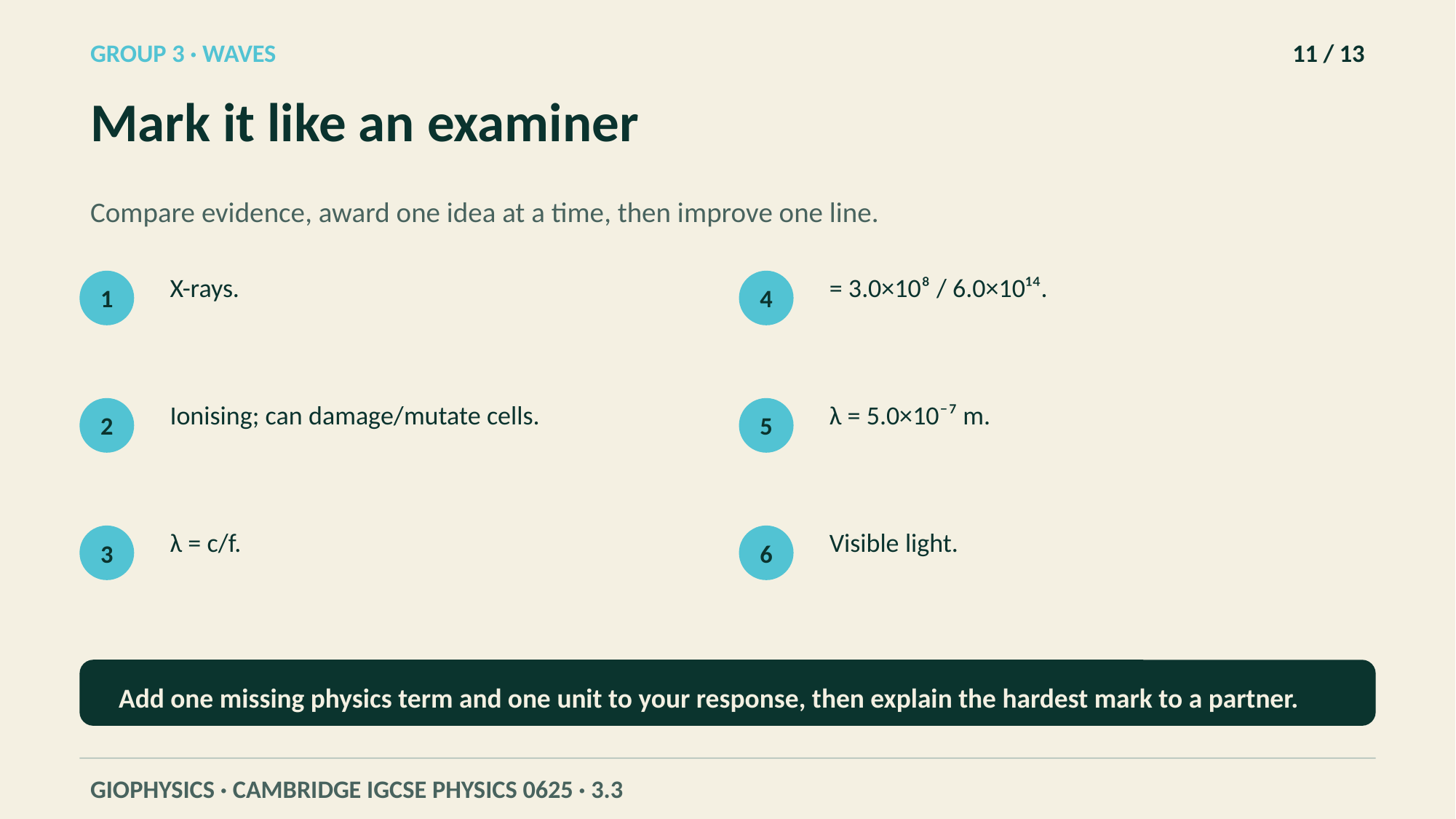

GROUP 3 · WAVES
11 / 13
Mark it like an examiner
Compare evidence, award one idea at a time, then improve one line.
X-rays.
= 3.0×10⁸ / 6.0×10¹⁴.

1
4
Ionising; can damage/mutate cells.
λ = 5.0×10⁻⁷ m.

2
5
λ = c/f.
Visible light.

3
6

Add one missing physics term and one unit to your response, then explain the hardest mark to a partner.

GIOPHYSICS · CAMBRIDGE IGCSE PHYSICS 0625 · 3.3